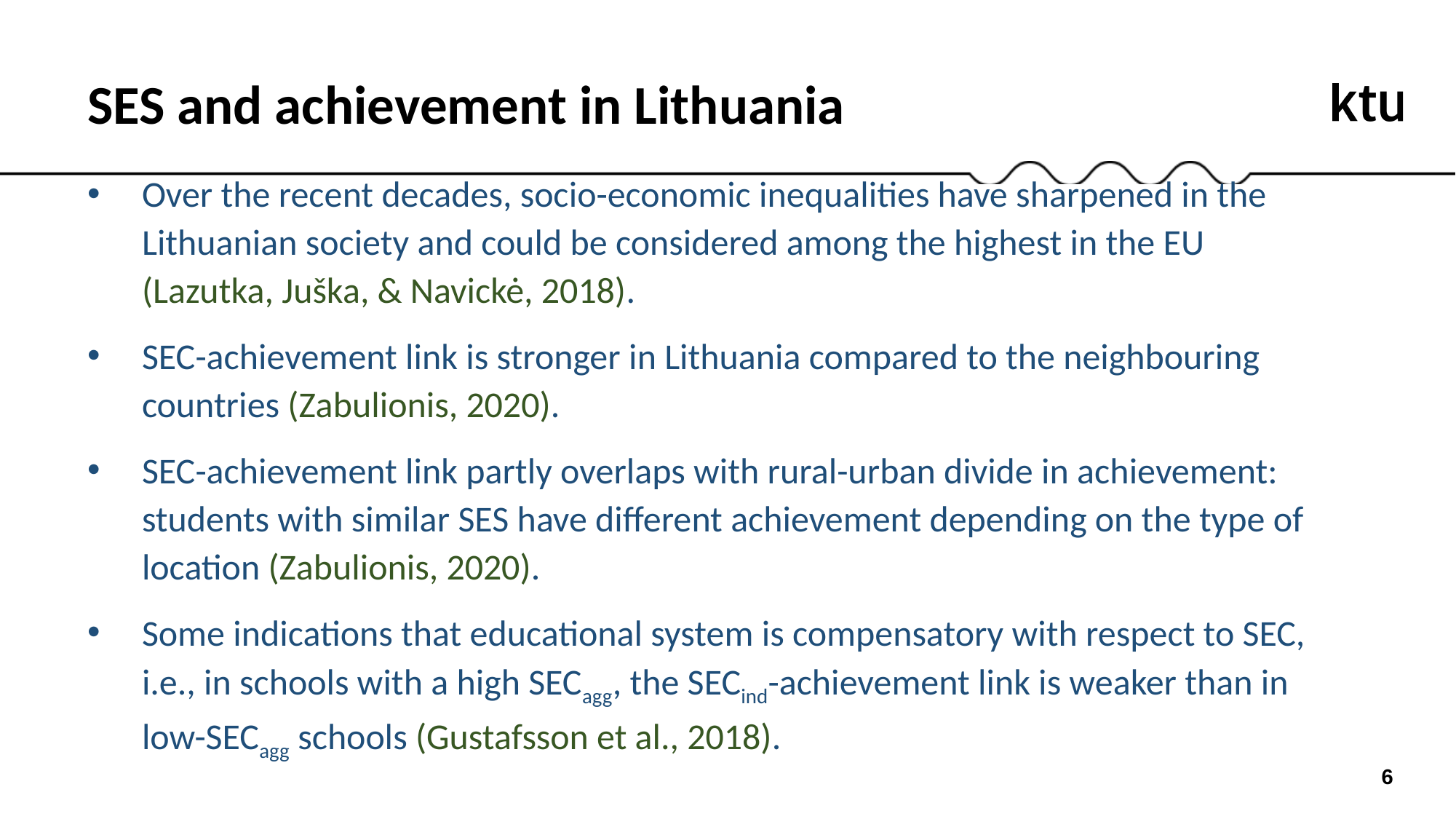

SES and achievement in Lithuania

Over the recent decades, socio-economic inequalities have sharpened in the Lithuanian society and could be considered among the highest in the EU (Lazutka, Juška, & Navickė, 2018).
SEC-achievement link is stronger in Lithuania compared to the neighbouring countries (Zabulionis, 2020).
SEC-achievement link partly overlaps with rural-urban divide in achievement: students with similar SES have different achievement depending on the type of location (Zabulionis, 2020).
Some indications that educational system is compensatory with respect to SEC, i.e., in schools with a high SECagg, the SECind-achievement link is weaker than in low-SECagg schools (Gustafsson et al., 2018).